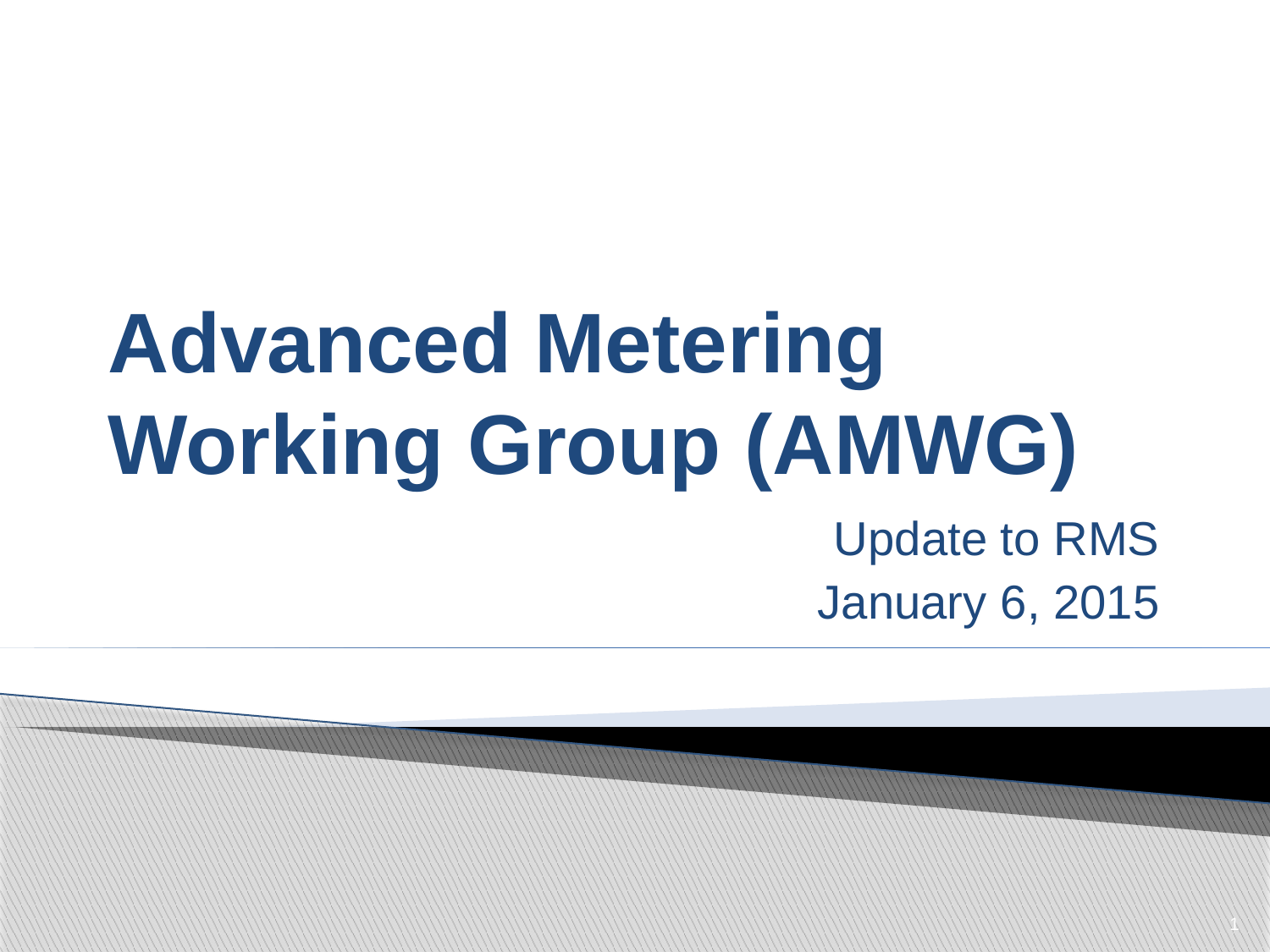

# Advanced Metering Working Group (AMWG)
Update to RMS
January 6, 2015
1